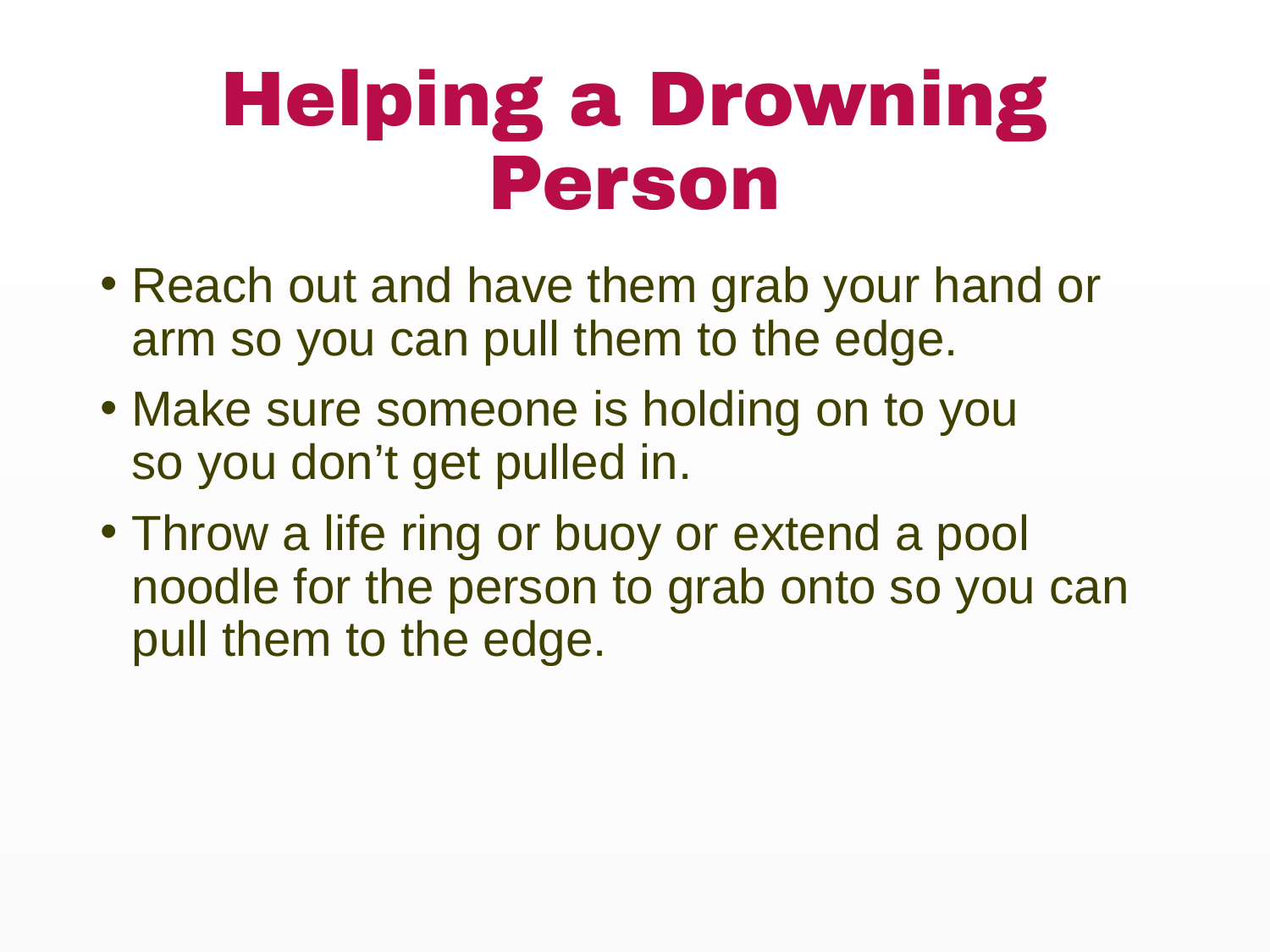

# Helping a Drowning Person
Reach out and have them grab your hand or arm so you can pull them to the edge.
Make sure someone is holding on to you so you don’t get pulled in.
Throw a life ring or buoy or extend a pool noodle for the person to grab onto so you can pull them to the edge.